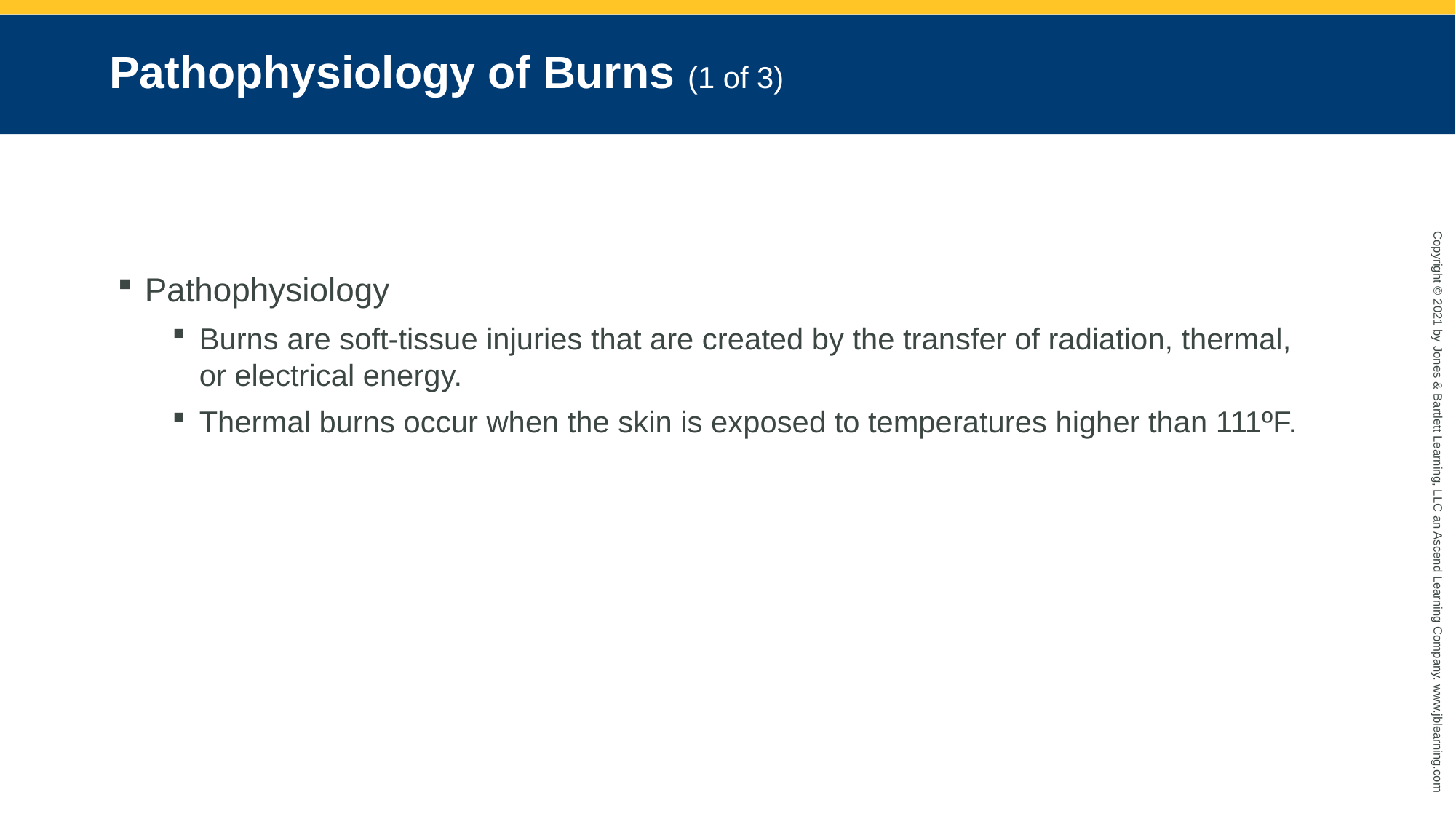

# Pathophysiology of Burns (1 of 3)
Pathophysiology
Burns are soft-tissue injuries that are created by the transfer of radiation, thermal, or electrical energy.
Thermal burns occur when the skin is exposed to temperatures higher than 111ºF.